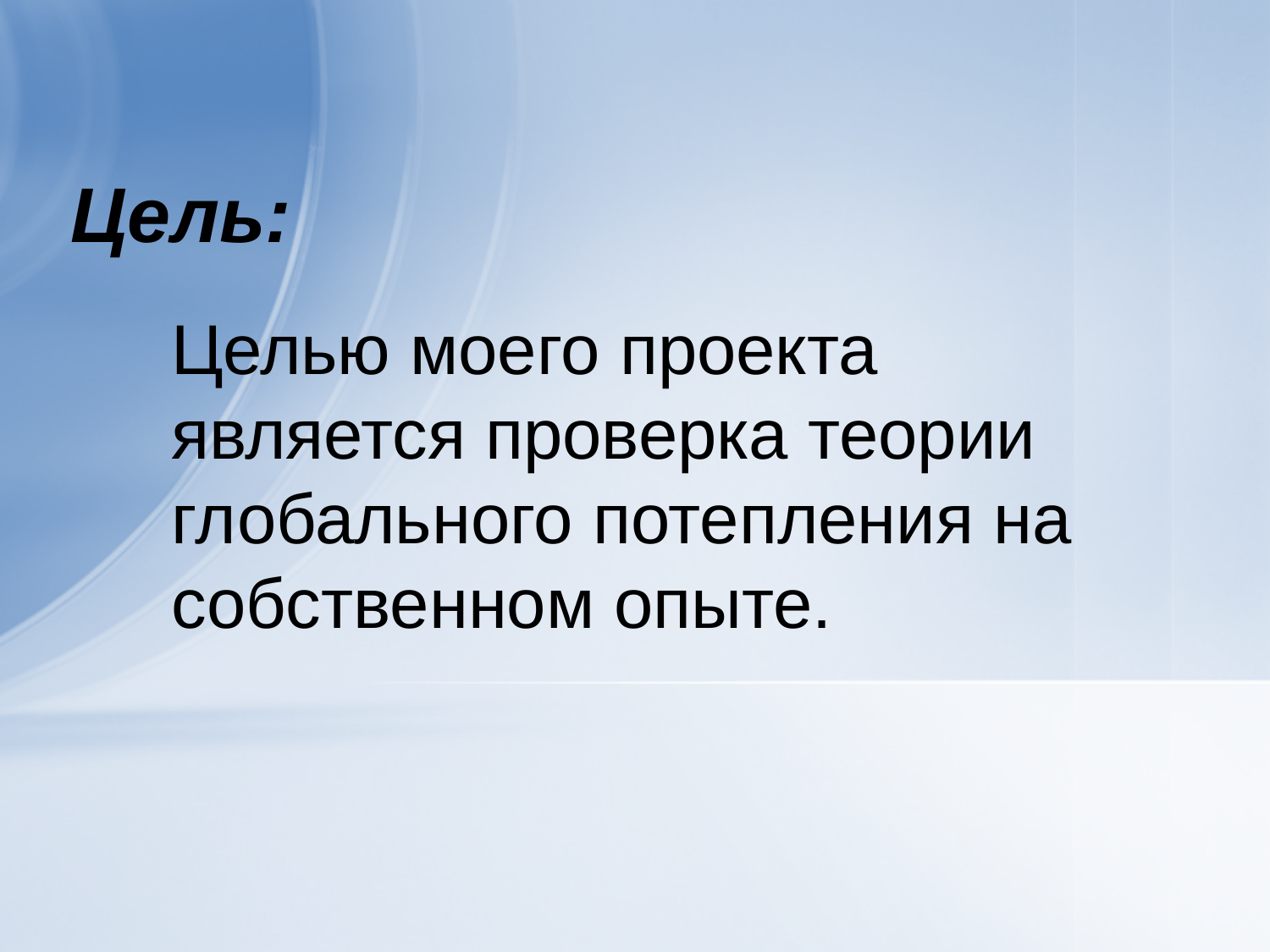

Цель:
Целью моего проекта является проверка теории глобального потепления на собственном опыте.